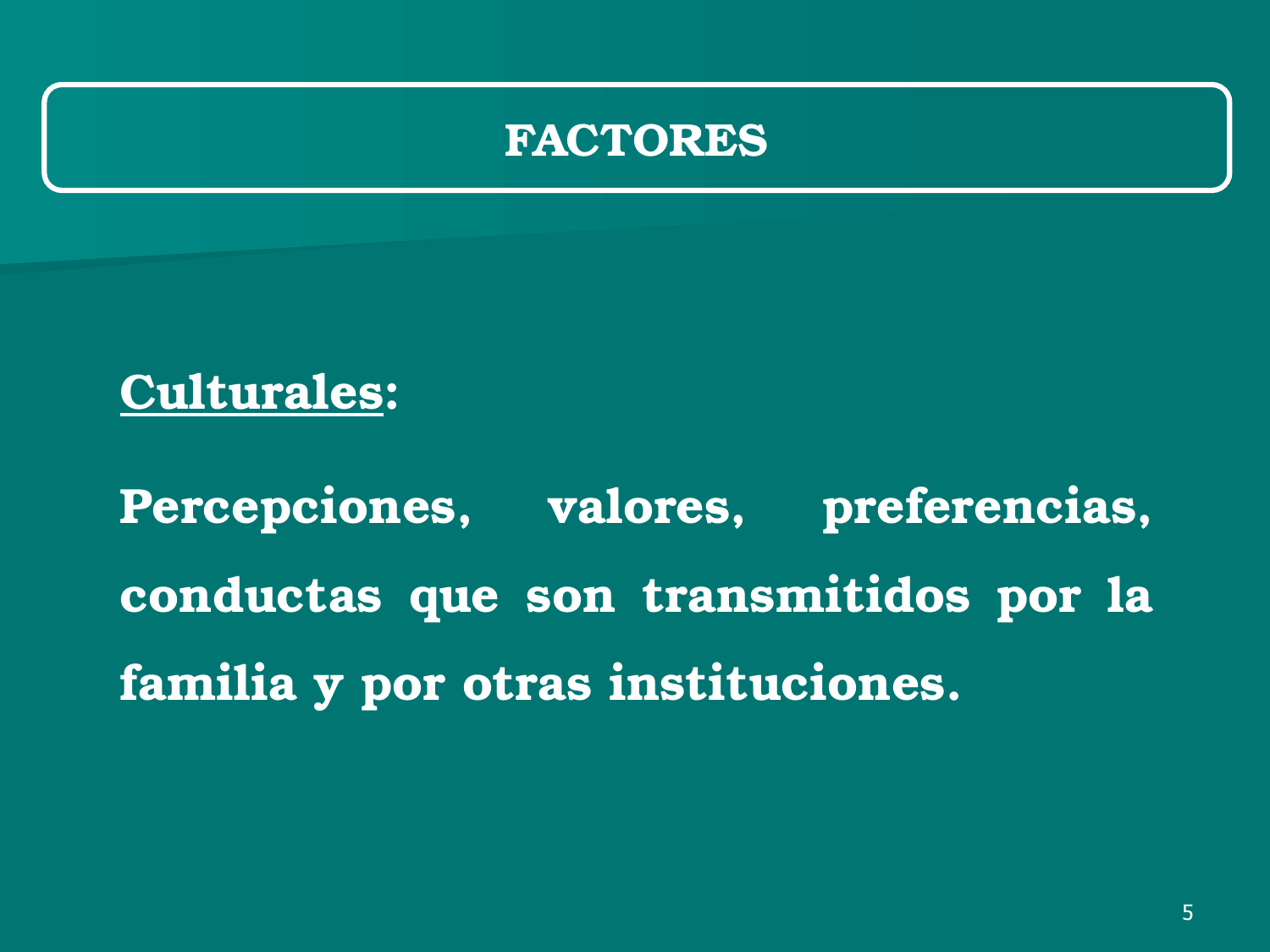

FACTORES
Culturales:

Percepciones, valores, preferencias, conductas que son transmitidos por la familia y por otras instituciones.
5